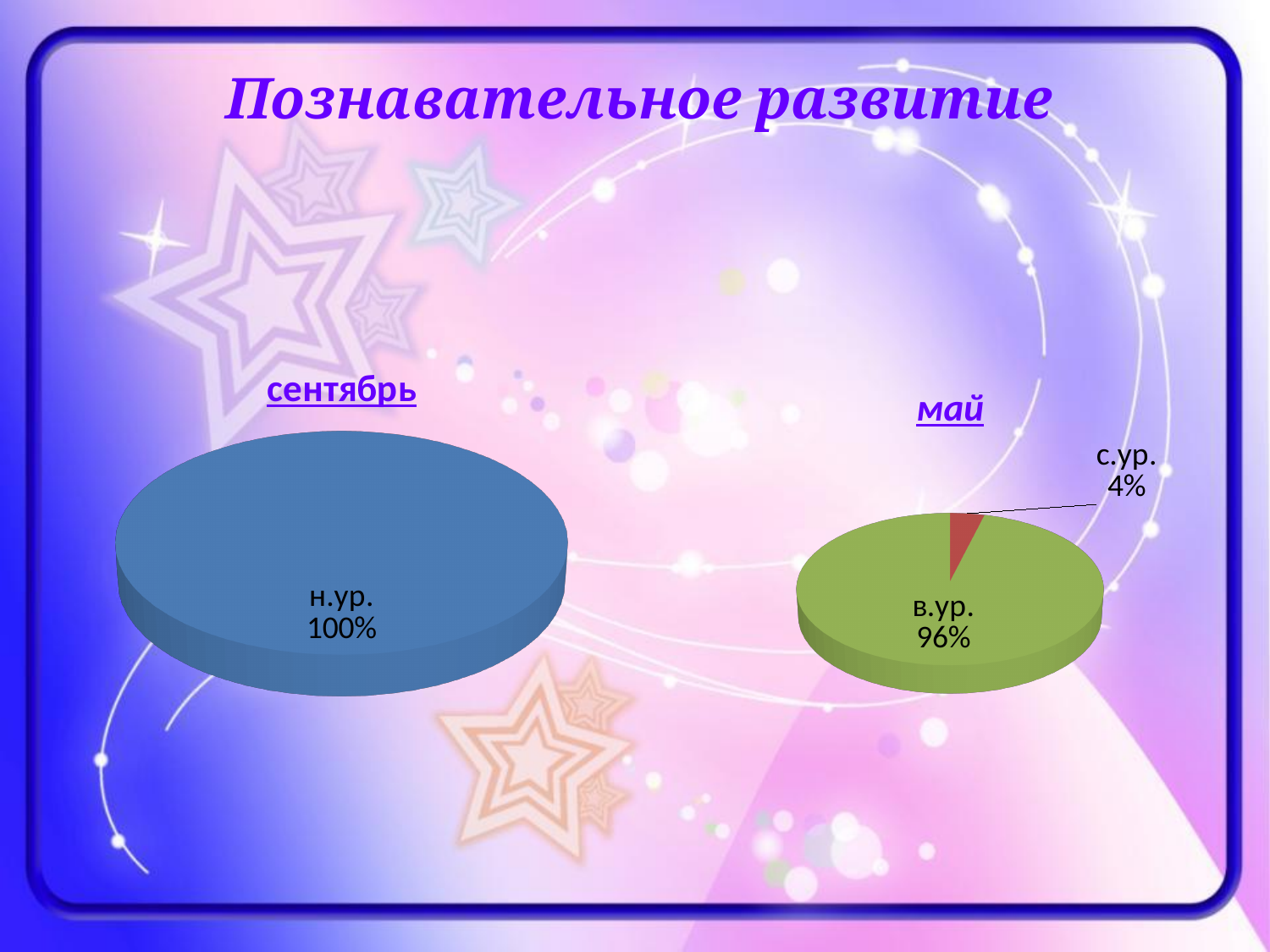

#
Познавательное развитие

[unsupported chart]

[unsupported chart]